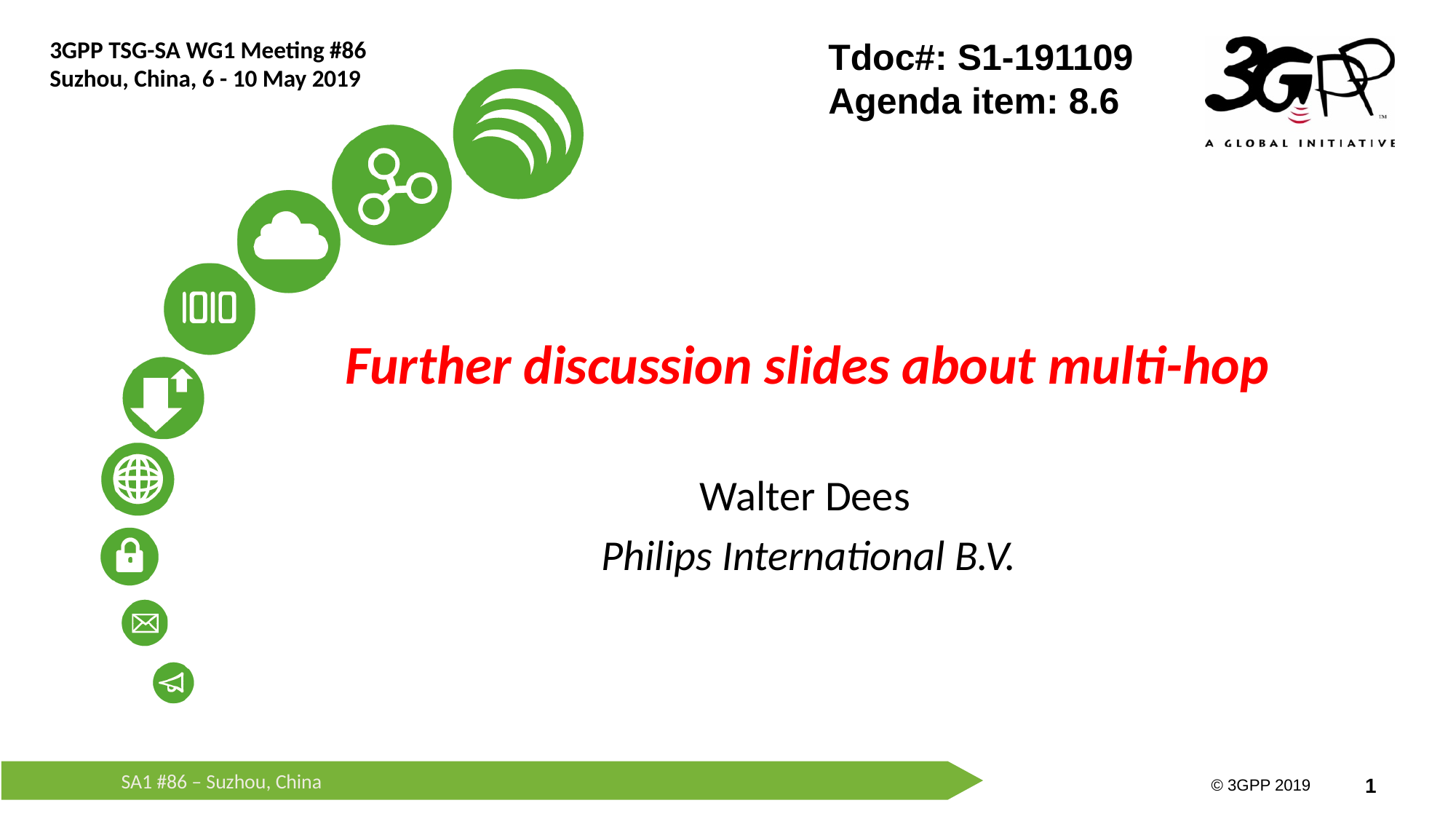

Tdoc#: S1-191109
Agenda item: 8.6
3GPP TSG-SA WG1 Meeting #86
Suzhou, China, 6 - 10 May 2019
# Further discussion slides about multi-hop
Walter Dees
Philips International B.V.